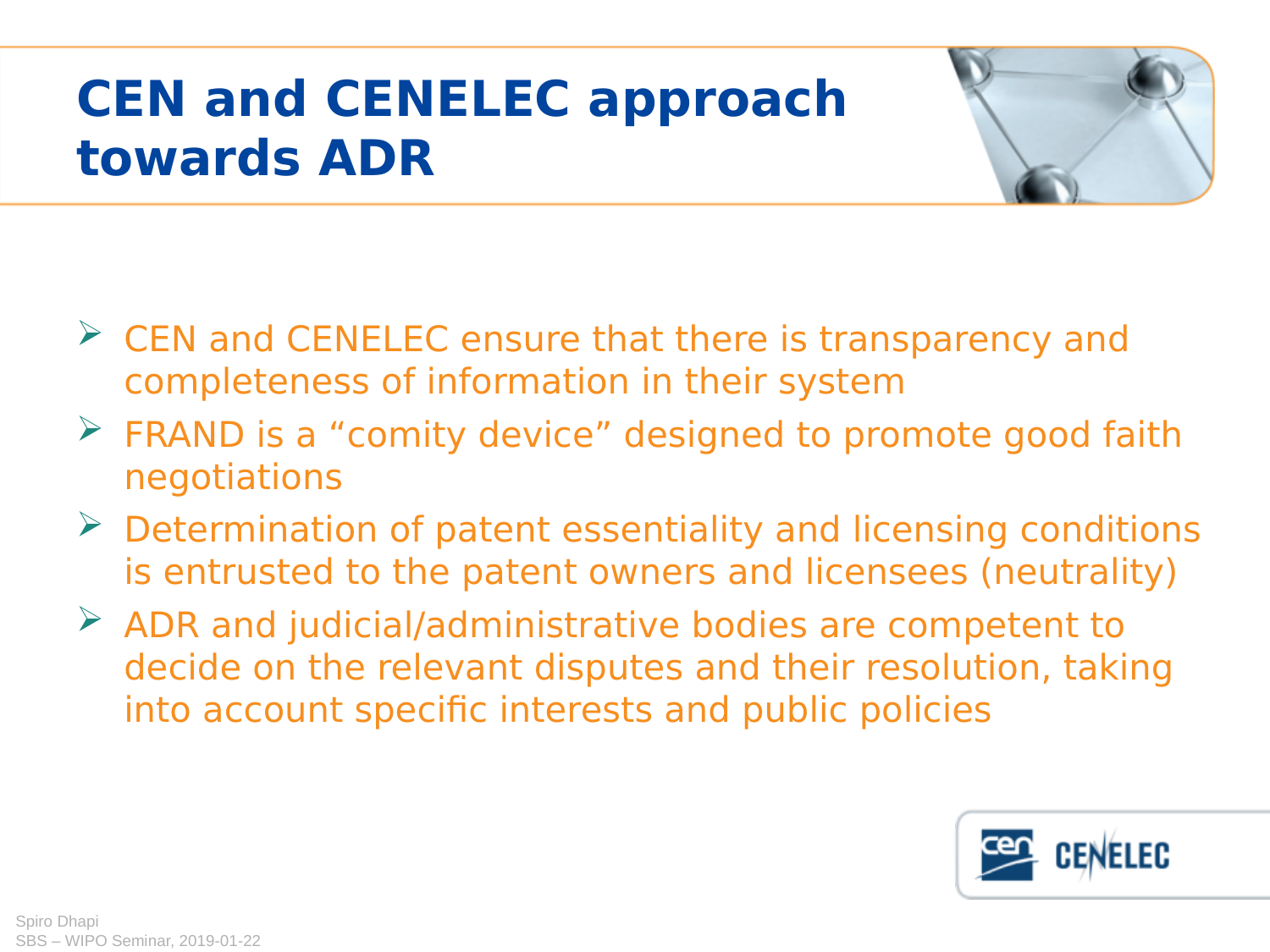

# CEN and CENELEC approach towards ADR
CEN and CENELEC ensure that there is transparency and completeness of information in their system
FRAND is a “comity device” designed to promote good faith negotiations
Determination of patent essentiality and licensing conditions is entrusted to the patent owners and licensees (neutrality)
ADR and judicial/administrative bodies are competent to decide on the relevant disputes and their resolution, taking into account specific interests and public policies

Spiro Dhapi
SBS – WIPO Seminar, 2019-01-22